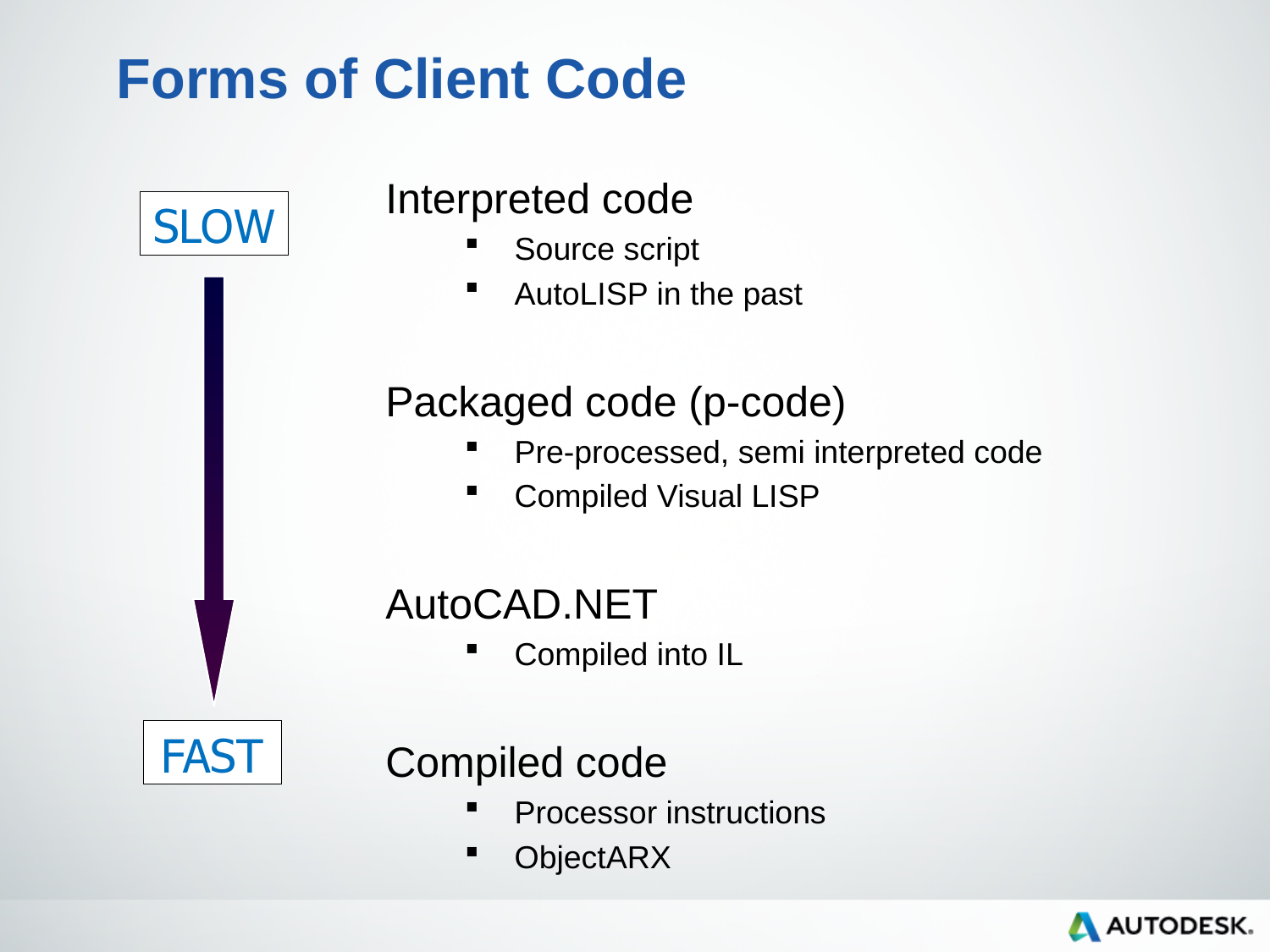

# Forms of Client Code
Interpreted code
Source script
AutoLISP in the past

Packaged code (p-code)
Pre-processed, semi interpreted code
Compiled Visual LISP

AutoCAD.NET
Compiled into IL

Compiled code
Processor instructions
ObjectARX
SLOW

FAST